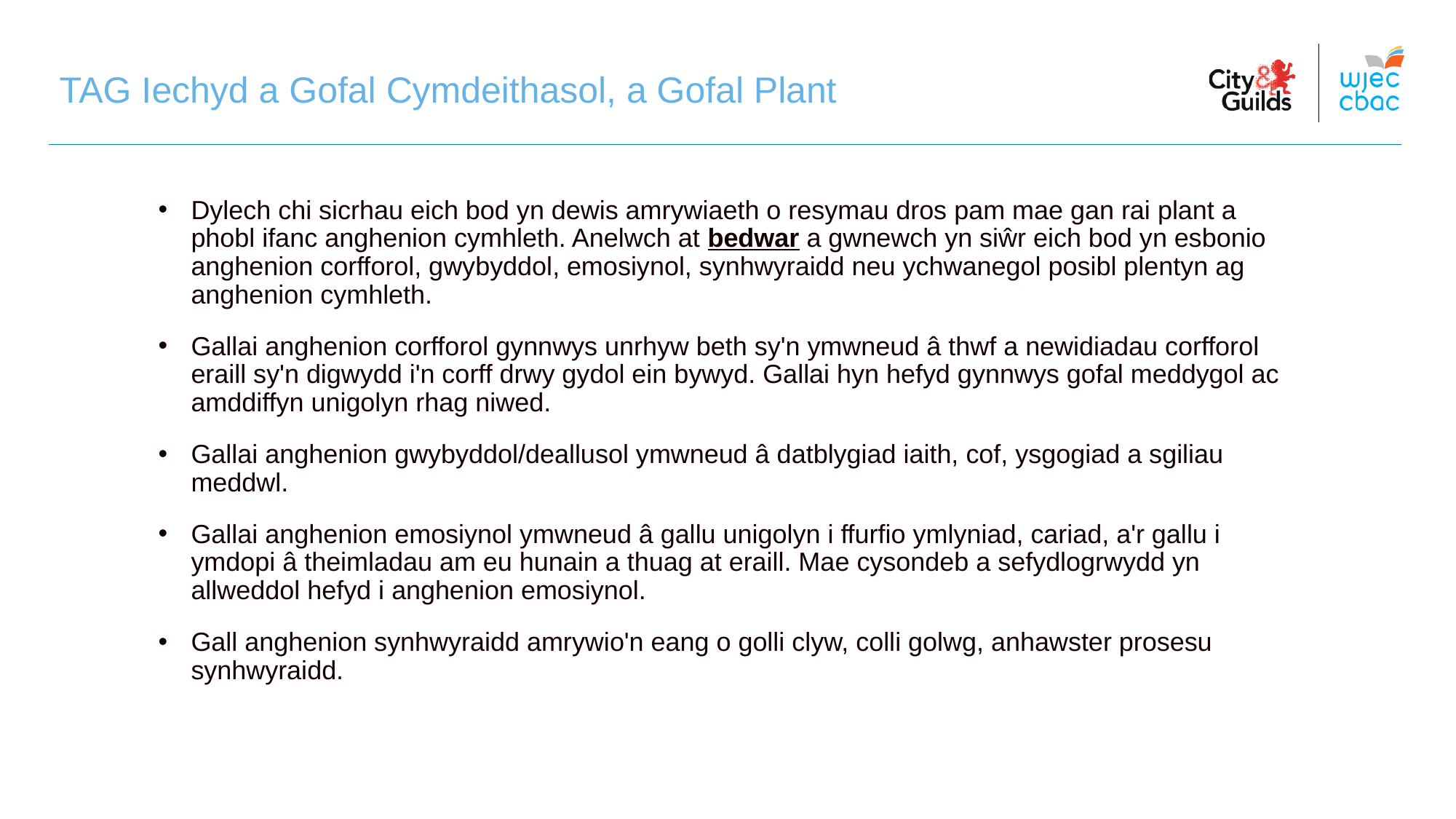

# TAG Iechyd a Gofal Cymdeithasol, a Gofal Plant
Dylech chi sicrhau eich bod yn dewis amrywiaeth o resymau dros pam mae gan rai plant a phobl ifanc anghenion cymhleth. Anelwch at bedwar a gwnewch yn siŵr eich bod yn esbonio anghenion corfforol, gwybyddol, emosiynol, synhwyraidd neu ychwanegol posibl plentyn ag anghenion cymhleth.
Gallai anghenion corfforol gynnwys unrhyw beth sy'n ymwneud â thwf a newidiadau corfforol eraill sy'n digwydd i'n corff drwy gydol ein bywyd. Gallai hyn hefyd gynnwys gofal meddygol ac amddiffyn unigolyn rhag niwed.
Gallai anghenion gwybyddol/deallusol ymwneud â datblygiad iaith, cof, ysgogiad a sgiliau meddwl.
Gallai anghenion emosiynol ymwneud â gallu unigolyn i ffurfio ymlyniad, cariad, a'r gallu i ymdopi â theimladau am eu hunain a thuag at eraill. Mae cysondeb a sefydlogrwydd yn allweddol hefyd i anghenion emosiynol.
Gall anghenion synhwyraidd amrywio'n eang o golli clyw, colli golwg, anhawster prosesu synhwyraidd.